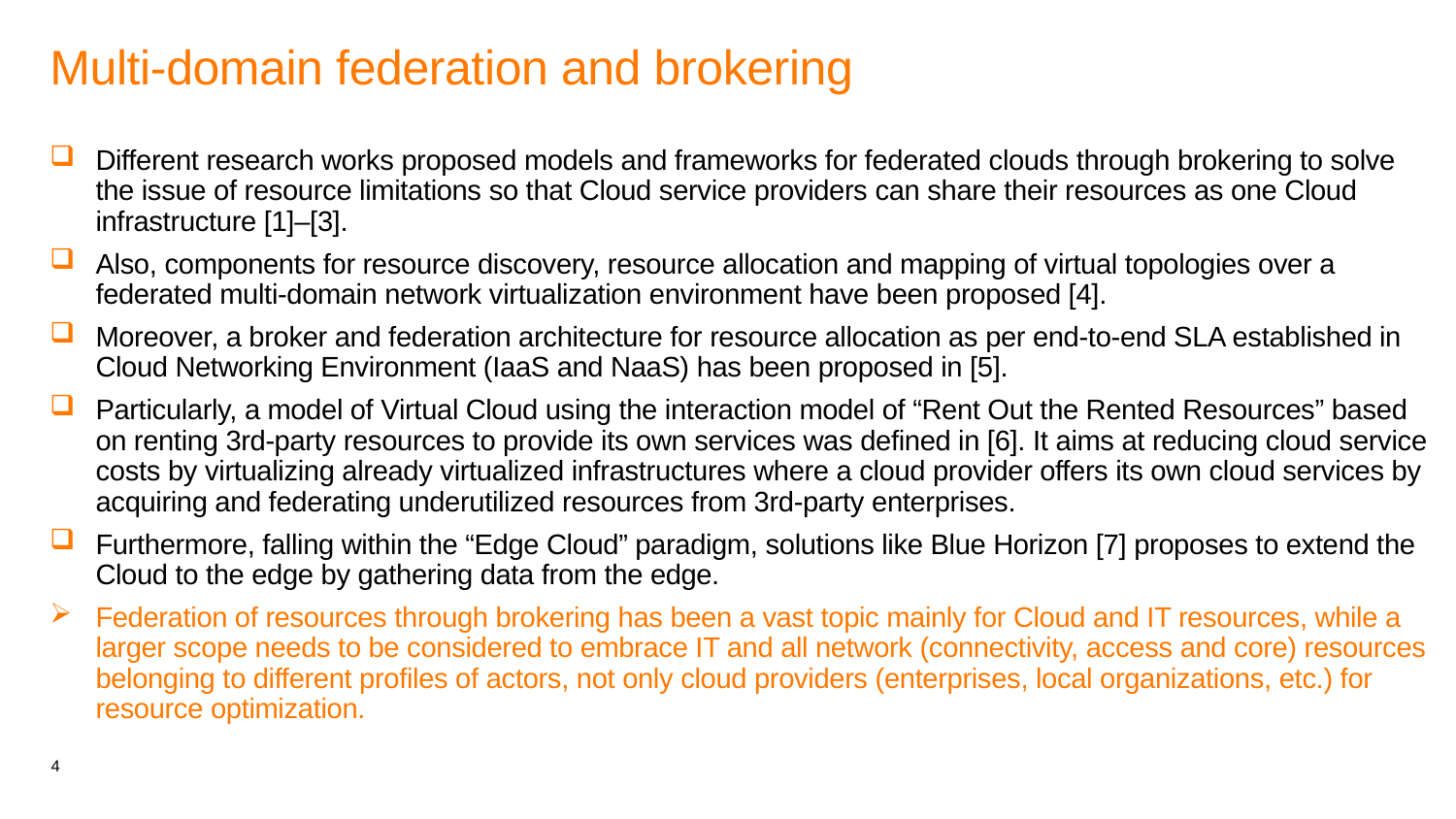

# Multi-domain federation and brokering
Different research works proposed models and frameworks for federated clouds through brokering to solve the issue of resource limitations so that Cloud service providers can share their resources as one Cloud infrastructure [1]–[3].
Also, components for resource discovery, resource allocation and mapping of virtual topologies over a federated multi-domain network virtualization environment have been proposed [4].
Moreover, a broker and federation architecture for resource allocation as per end-to-end SLA established in Cloud Networking Environment (IaaS and NaaS) has been proposed in [5].
Particularly, a model of Virtual Cloud using the interaction model of “Rent Out the Rented Resources” based on renting 3rd-party resources to provide its own services was defined in [6]. It aims at reducing cloud service costs by virtualizing already virtualized infrastructures where a cloud provider offers its own cloud services by acquiring and federating underutilized resources from 3rd-party enterprises.
Furthermore, falling within the “Edge Cloud” paradigm, solutions like Blue Horizon [7] proposes to extend the Cloud to the edge by gathering data from the edge.
Federation of resources through brokering has been a vast topic mainly for Cloud and IT resources, while a larger scope needs to be considered to embrace IT and all network (connectivity, access and core) resources belonging to different profiles of actors, not only cloud providers (enterprises, local organizations, etc.) for resource optimization.